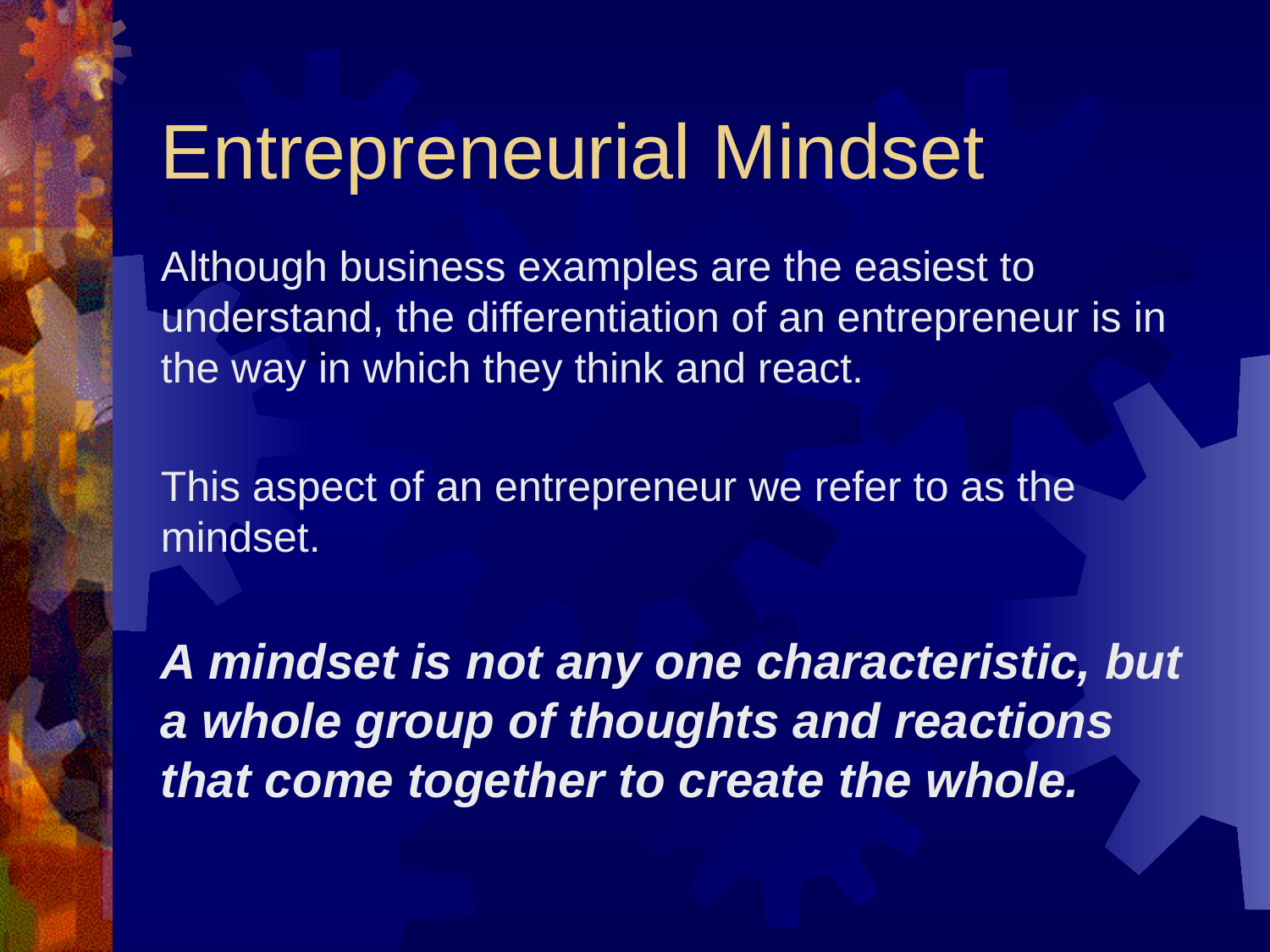

# Entrepreneurial Mindset
Although business examples are the easiest to understand, the differentiation of an entrepreneur is in the way in which they think and react.

This aspect of an entrepreneur we refer to as the mindset.

A mindset is not any one characteristic, but a whole group of thoughts and reactions that come together to create the whole.